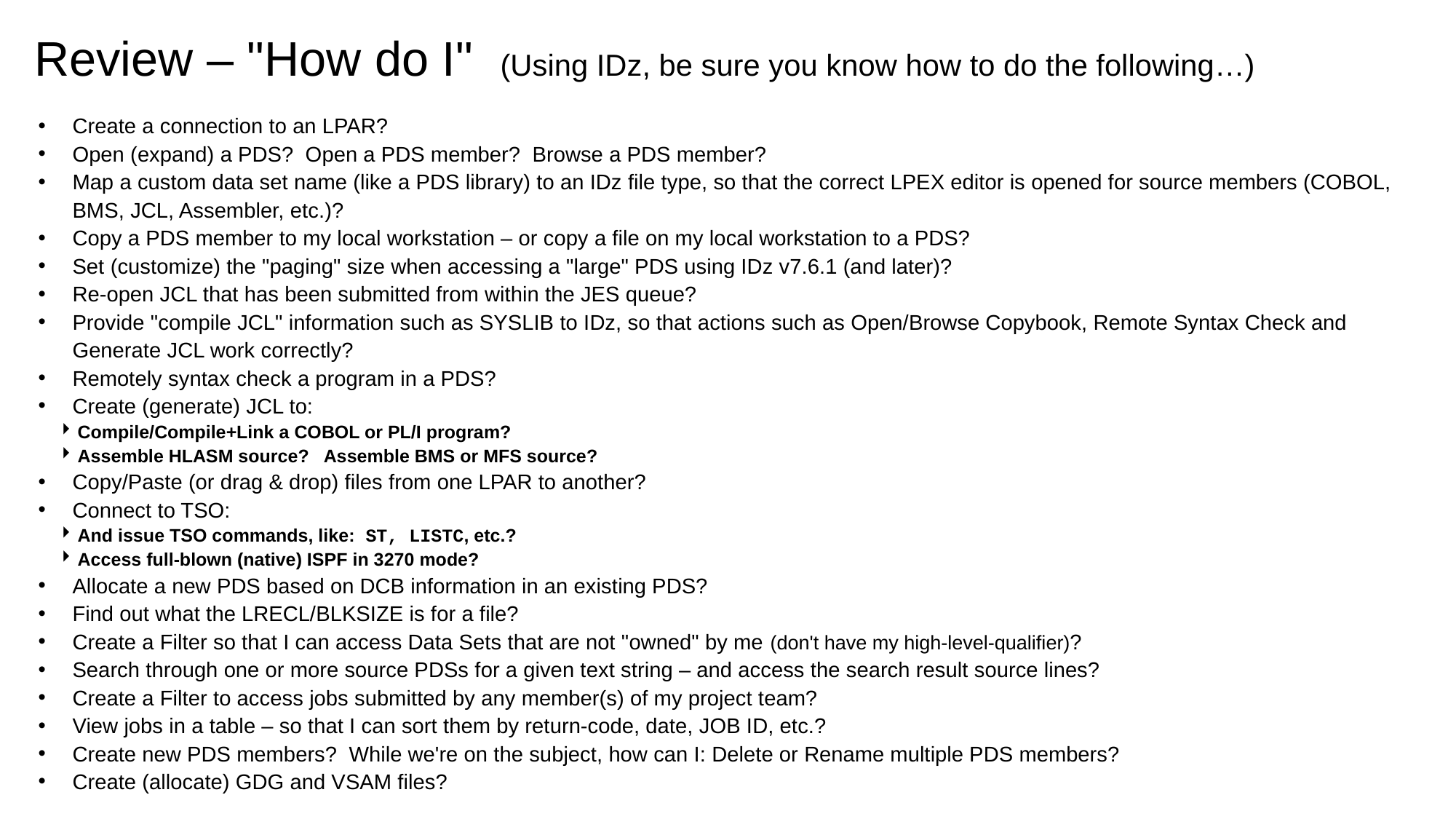

# Review – "How do I"  (Using IDz, be sure you know how to do the following…)
Create a connection to an LPAR?
Open (expand) a PDS?  Open a PDS member?  Browse a PDS member?
Map a custom data set name (like a PDS library) to an IDz file type, so that the correct LPEX editor is opened for source members (COBOL, BMS, JCL, Assembler, etc.)?
Copy a PDS member to my local workstation – or copy a file on my local workstation to a PDS?
Set (customize) the "paging" size when accessing a "large" PDS using IDz v7.6.1 (and later)?
Re-open JCL that has been submitted from within the JES queue?
Provide "compile JCL" information such as SYSLIB to IDz, so that actions such as Open/Browse Copybook, Remote Syntax Check and Generate JCL work correctly?
Remotely syntax check a program in a PDS?
Create (generate) JCL to:
Compile/Compile+Link a COBOL or PL/I program?
Assemble HLASM source?   Assemble BMS or MFS source?
Copy/Paste (or drag & drop) files from one LPAR to another?
Connect to TSO:
And issue TSO commands, like:  ST, LISTC, etc.?
Access full-blown (native) ISPF in 3270 mode?
Allocate a new PDS based on DCB information in an existing PDS?
Find out what the LRECL/BLKSIZE is for a file?
Create a Filter so that I can access Data Sets that are not "owned" by me (don't have my high-level-qualifier)?
Search through one or more source PDSs for a given text string – and access the search result source lines?
Create a Filter to access jobs submitted by any member(s) of my project team?
View jobs in a table – so that I can sort them by return-code, date, JOB ID, etc.?
Create new PDS members?  While we're on the subject, how can I: Delete or Rename multiple PDS members?
Create (allocate) GDG and VSAM files?